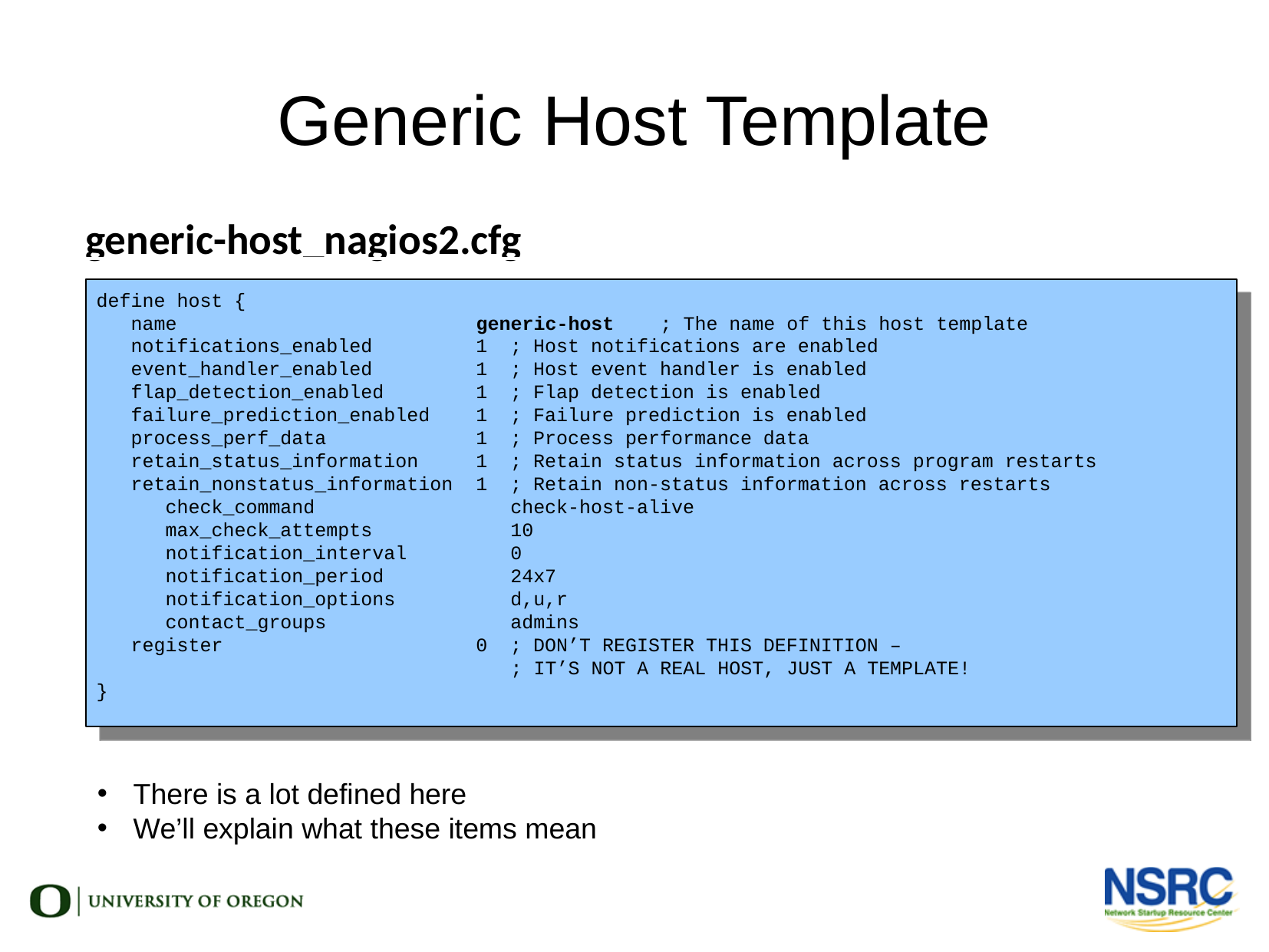

Generic Host Template
generic-host_nagios2.cfg
define host {
   name                          generic-host    ; The name of this host template
   notifications_enabled         1  ; Host notifications are enabled
   event_handler_enabled         1  ; Host event handler is enabled
   flap_detection_enabled        1  ; Flap detection is enabled
   failure_prediction_enabled    1  ; Failure prediction is enabled
   process_perf_data             1  ; Process performance data
   retain_status_information     1  ; Retain status information across program restarts
   retain_nonstatus_information  1  ; Retain non-status information across restarts
      check_command                 check-host-alive
      max_check_attempts            10
      notification_interval         0
      notification_period           24x7
      notification_options          d,u,r
      contact_groups                admins
   register                      0  ; DON’T REGISTER THIS DEFINITION –
                                    ; IT’S NOT A REAL HOST, JUST A TEMPLATE!
}

There is a lot defined here
We’ll explain what these items mean